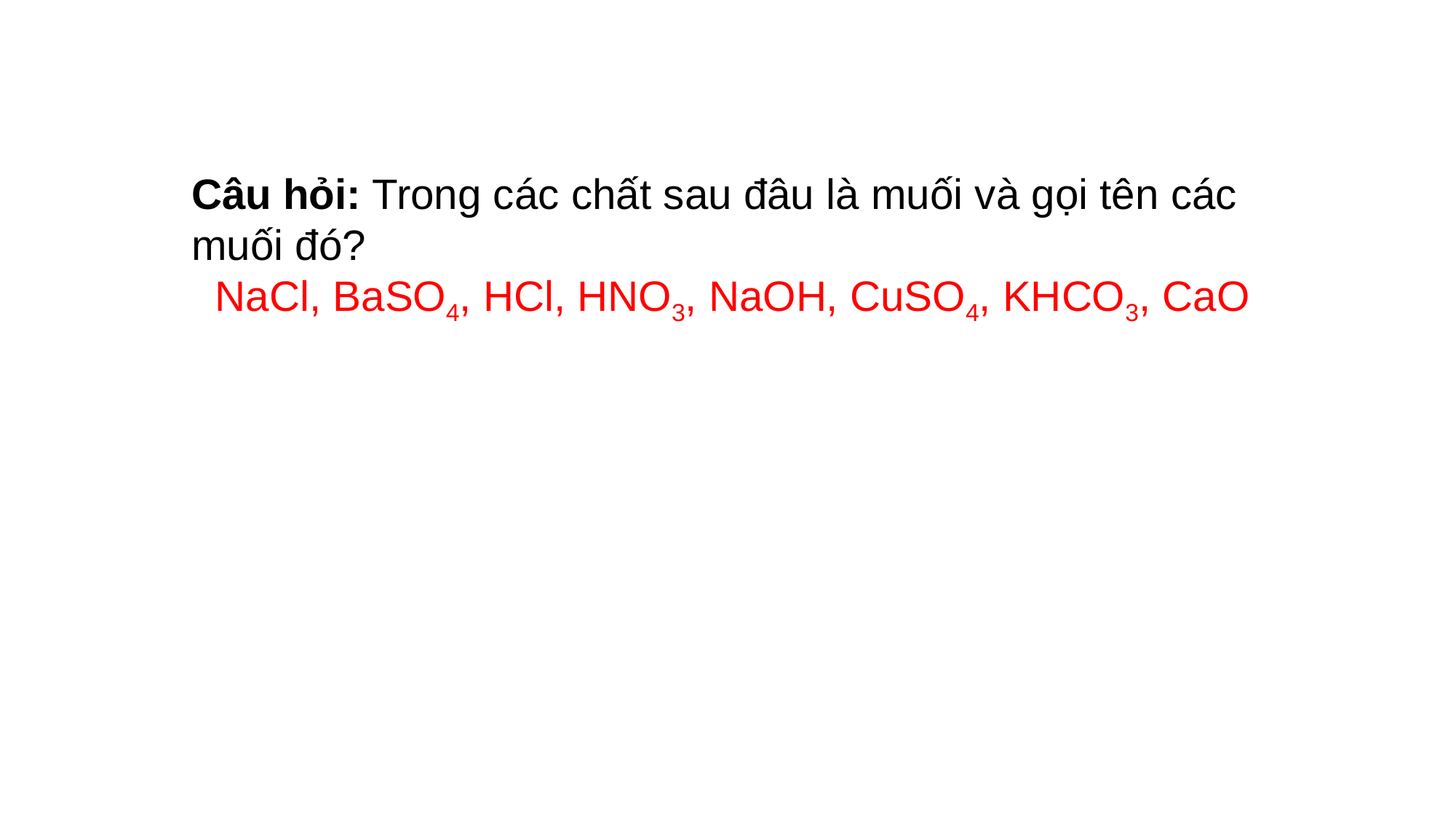

Câu hỏi: Trong các chất sau đâu là muối và gọi tên các muối đó?
  NaCl, BaSO4, HCl, HNO3, NaOH, CuSO4, KHCO3, CaO